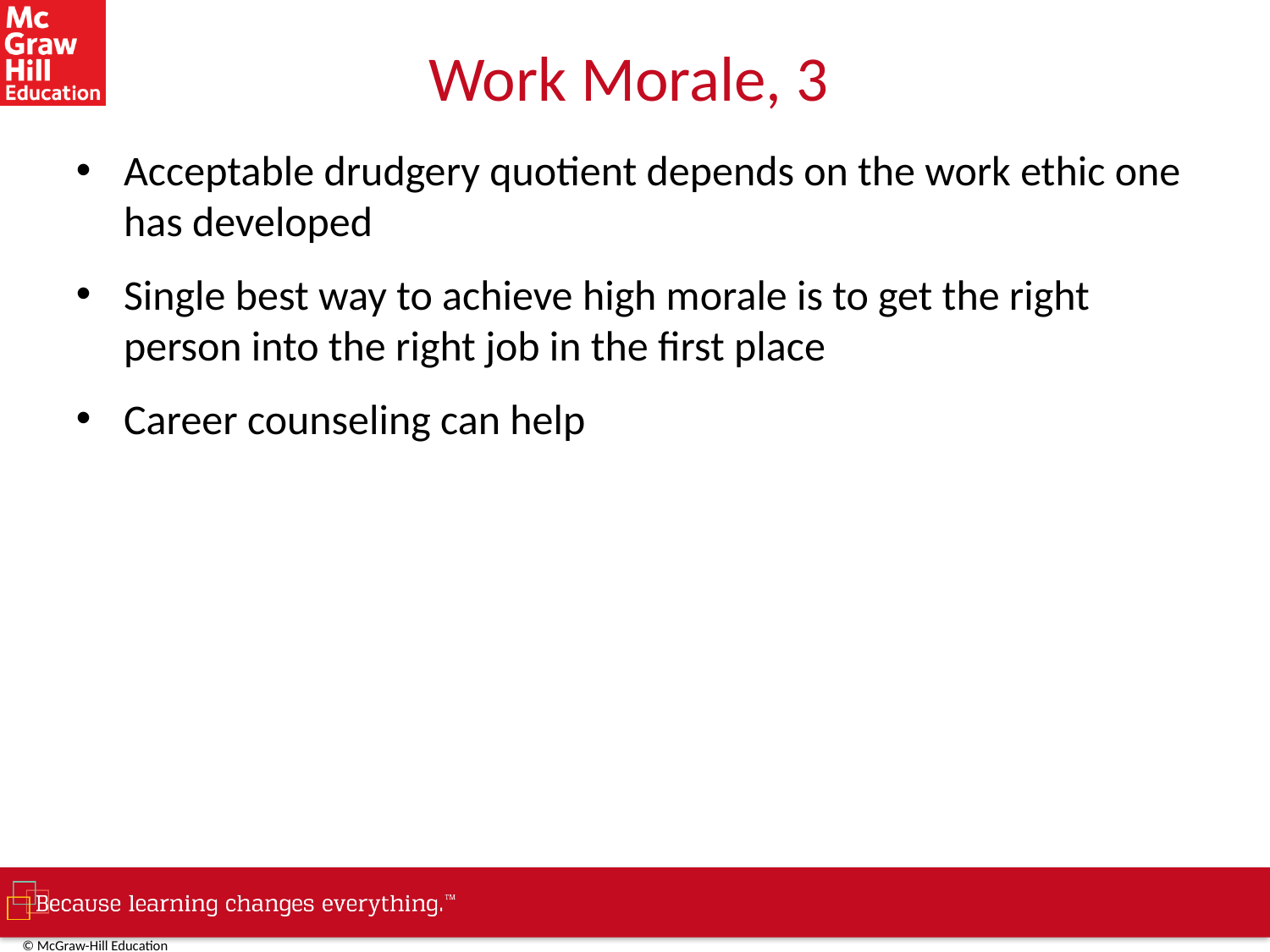

# Work Morale, 3
Acceptable drudgery quotient depends on the work ethic one has developed
Single best way to achieve high morale is to get the right person into the right job in the first place
Career counseling can help